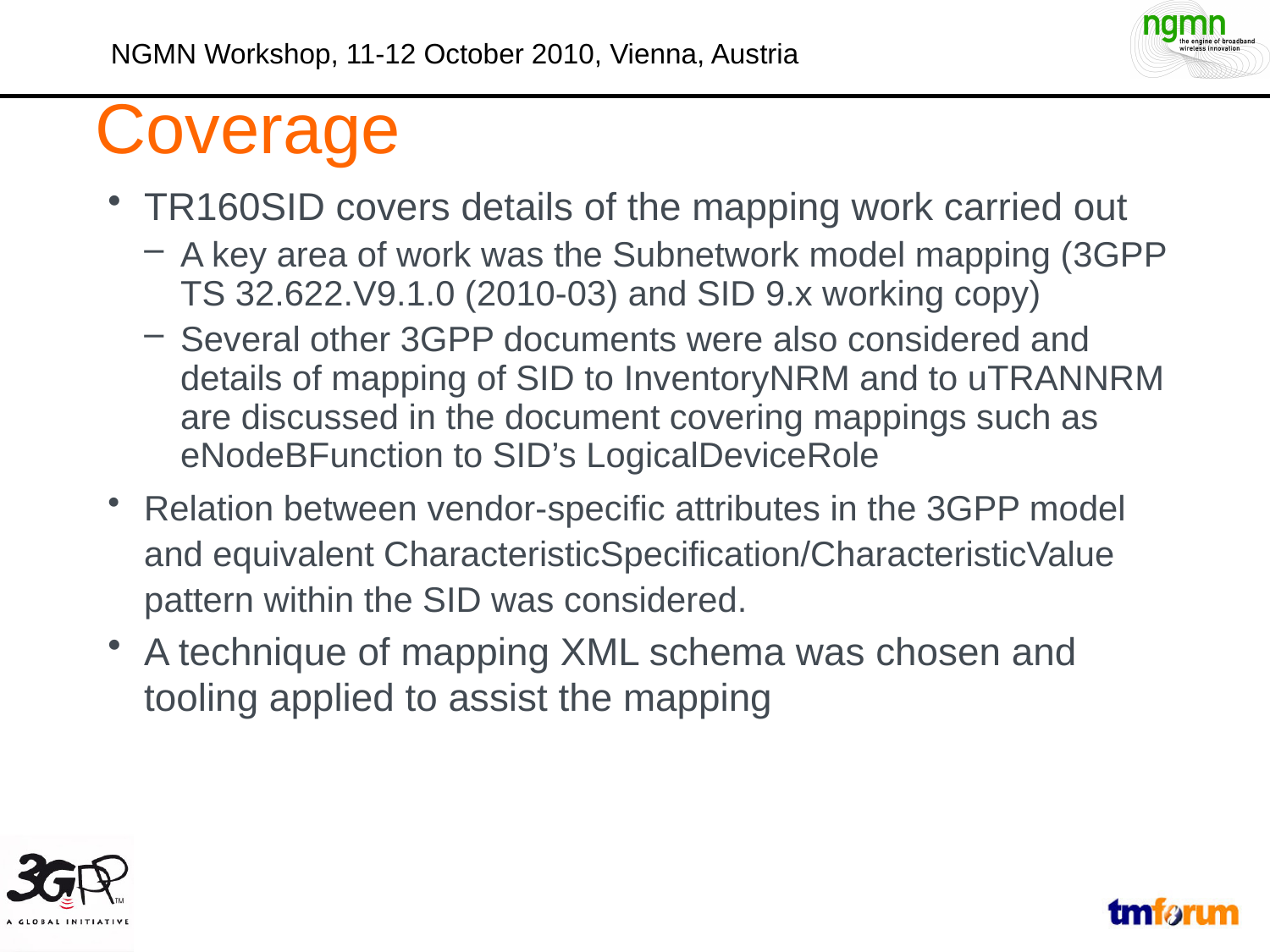

Coverage
TR160SID covers details of the mapping work carried out
A key area of work was the Subnetwork model mapping (3GPP TS 32.622.V9.1.0 (2010-03) and SID 9.x working copy)
Several other 3GPP documents were also considered and details of mapping of SID to InventoryNRM and to uTRANNRM are discussed in the document covering mappings such as eNodeBFunction to SID’s LogicalDeviceRole
Relation between vendor-specific attributes in the 3GPP model and equivalent CharacteristicSpecification/CharacteristicValue pattern within the SID was considered.
A technique of mapping XML schema was chosen and tooling applied to assist the mapping